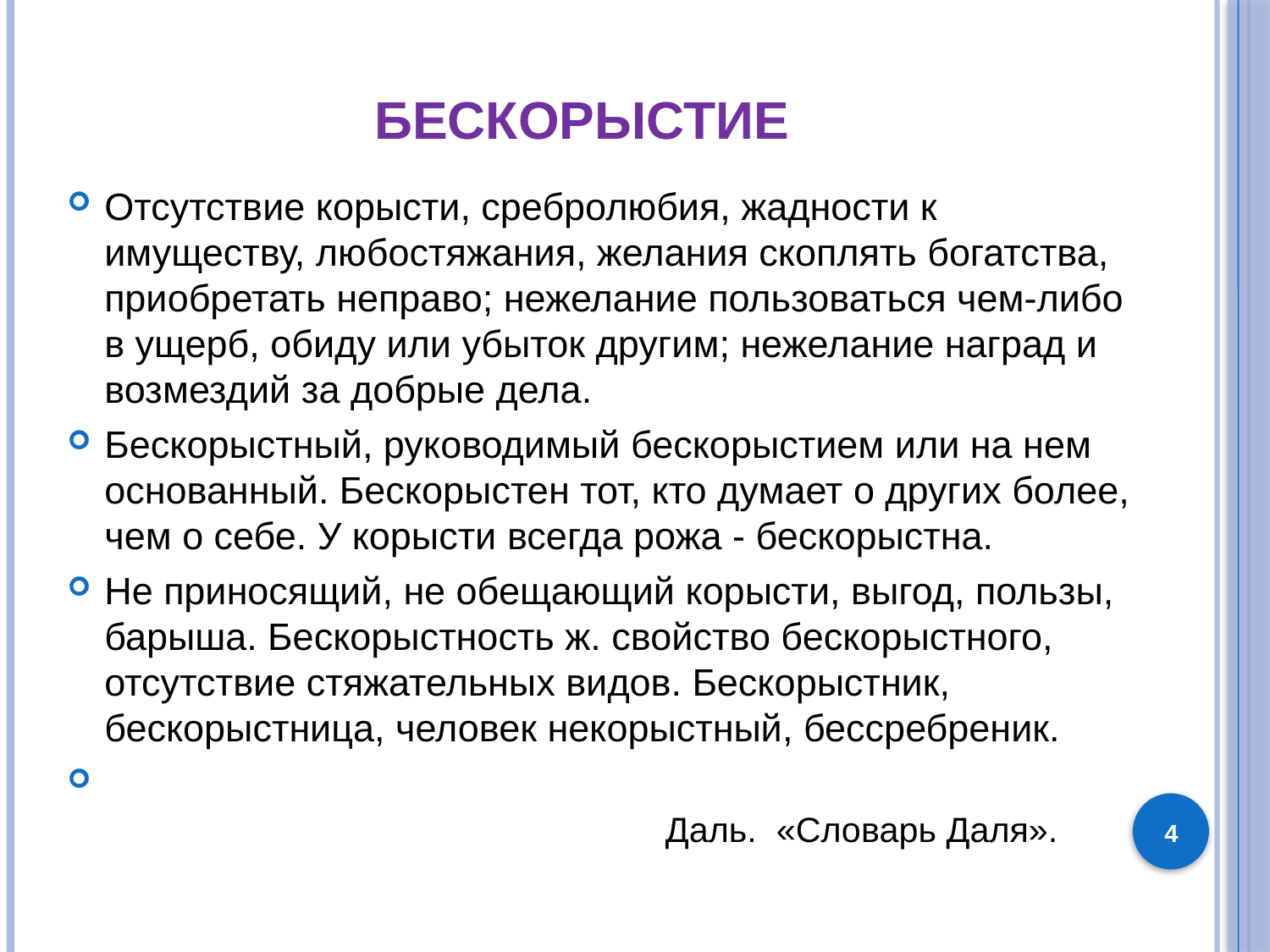

# БЕСКОРЫСТИЕ
Отсутствие корысти, сребролюбия, жадности к имуществу, любостяжания, желания скоплять богатства, приобретать неправо; нежелание пользоваться чем-либо в ущерб, обиду или убыток другим; нежелание наград и возмездий за добрые дела.
Бескорыстный, руководимый бескорыстием или на нем основанный. Бескорыстен тот, кто думает о других более, чем о себе. У корысти всегда рожа - бескорыстна.
Не приносящий, не обещающий корысти, выгод, пользы, барыша. Бескорыстность ж. свойство бескорыстного, отсутствие стяжательных видов. Бескорыстник, бескорыстница, человек некорыстный, бессребреник.
                                                     Даль.  «Словарь Даля».
4